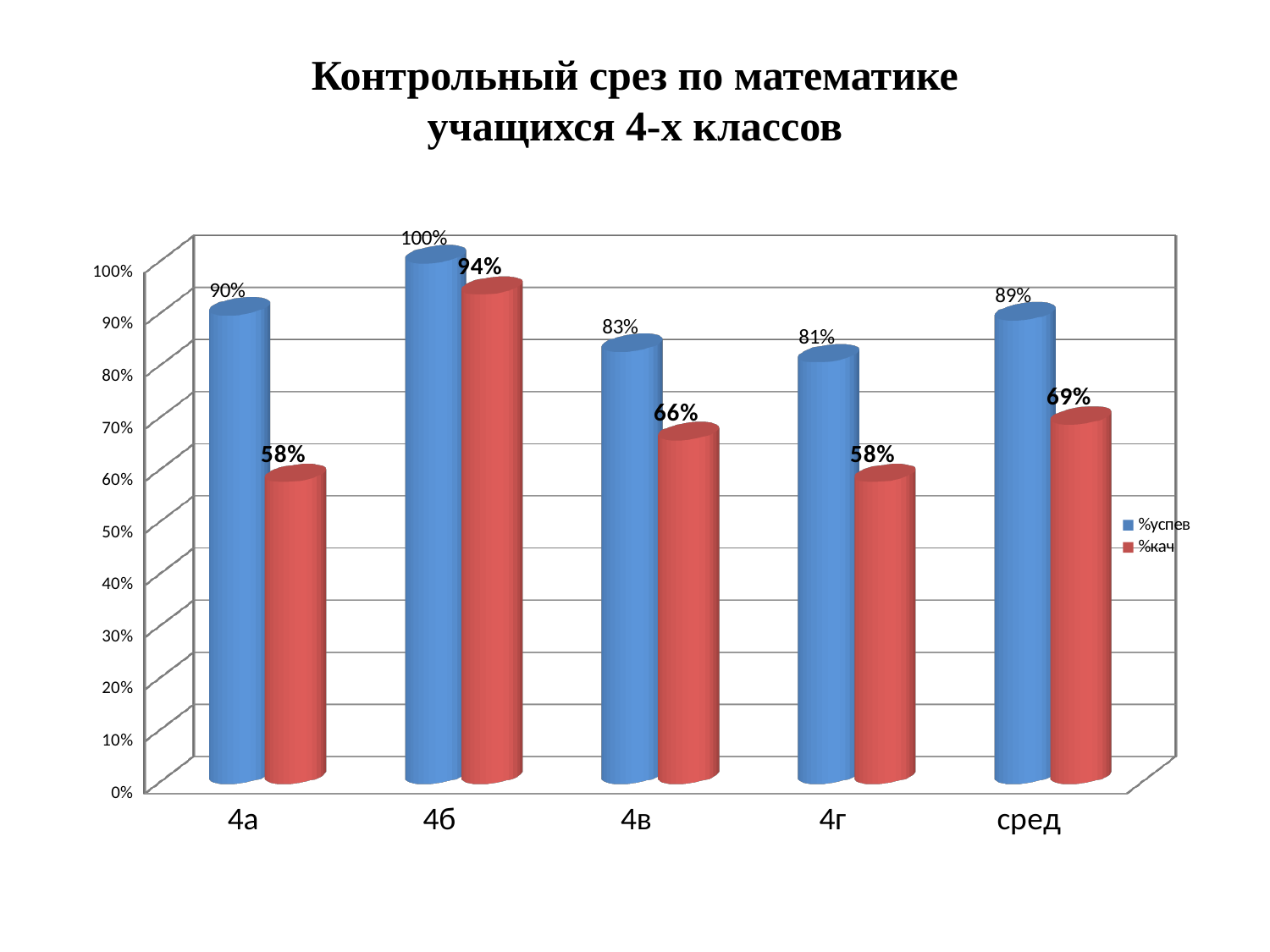

# Контрольный срез по математике учащихся 4-х классов

[unsupported chart]